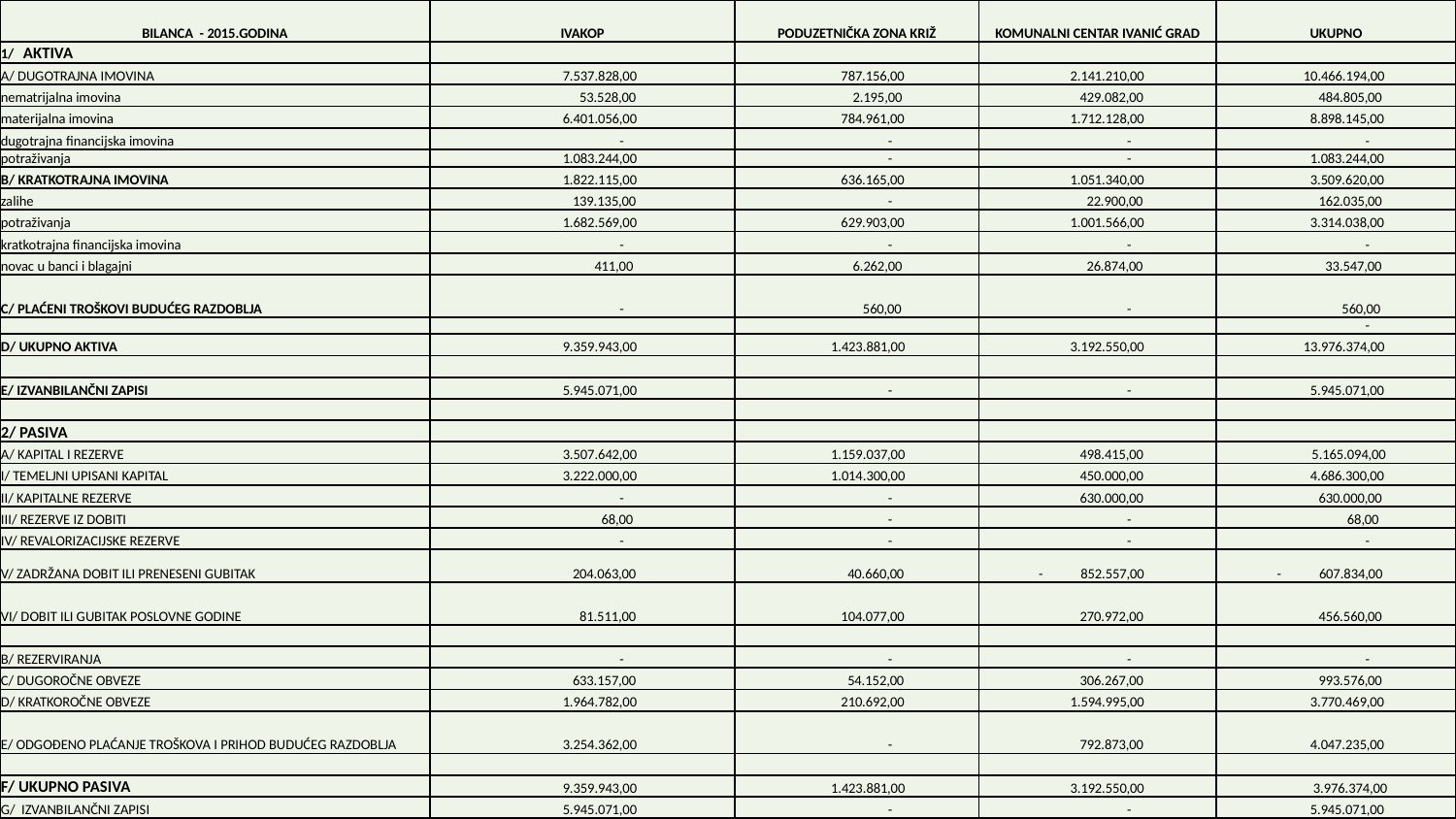

| BILANCA - 2015.GODINA | IVAKOP | PODUZETNIČKA ZONA KRIŽ | KOMUNALNI CENTAR IVANIĆ GRAD | UKUPNO |
| --- | --- | --- | --- | --- |
| 1/ AKTIVA |  |  |  |  |
| A/ DUGOTRAJNA IMOVINA | 7.537.828,00 | 787.156,00 | 2.141.210,00 | 10.466.194,00 |
| nematrijalna imovina | 53.528,00 | 2.195,00 | 429.082,00 | 484.805,00 |
| materijalna imovina | 6.401.056,00 | 784.961,00 | 1.712.128,00 | 8.898.145,00 |
| dugotrajna financijska imovina | - | - | - | - |
| potraživanja | 1.083.244,00 | - | - | 1.083.244,00 |
| B/ KRATKOTRAJNA IMOVINA | 1.822.115,00 | 636.165,00 | 1.051.340,00 | 3.509.620,00 |
| zalihe | 139.135,00 | - | 22.900,00 | 162.035,00 |
| potraživanja | 1.682.569,00 | 629.903,00 | 1.001.566,00 | 3.314.038,00 |
| kratkotrajna financijska imovina | - | - | - | - |
| novac u banci i blagajni | 411,00 | 6.262,00 | 26.874,00 | 33.547,00 |
| C/ PLAĆENI TROŠKOVI BUDUĆEG RAZDOBLJA | - | 560,00 | - | 560,00 |
|  |  |  |  | - |
| D/ UKUPNO AKTIVA | 9.359.943,00 | 1.423.881,00 | 3.192.550,00 | 13.976.374,00 |
|  |  |  |  |  |
| E/ IZVANBILANČNI ZAPISI | 5.945.071,00 | - | - | 5.945.071,00 |
|  |  |  |  |  |
| 2/ PASIVA |  |  |  |  |
| A/ KAPITAL I REZERVE | 3.507.642,00 | 1.159.037,00 | 498.415,00 | 5.165.094,00 |
| I/ TEMELJNI UPISANI KAPITAL | 3.222.000,00 | 1.014.300,00 | 450.000,00 | 4.686.300,00 |
| II/ KAPITALNE REZERVE | - | - | 630.000,00 | 630.000,00 |
| III/ REZERVE IZ DOBITI | 68,00 | - | - | 68,00 |
| IV/ REVALORIZACIJSKE REZERVE | - | - | - | - |
| V/ ZADRŽANA DOBIT ILI PRENESENI GUBITAK | 204.063,00 | 40.660,00 | - 852.557,00 | - 607.834,00 |
| VI/ DOBIT ILI GUBITAK POSLOVNE GODINE | 81.511,00 | 104.077,00 | 270.972,00 | 456.560,00 |
|  |  |  |  |  |
| B/ REZERVIRANJA | - | - | - | - |
| C/ DUGOROČNE OBVEZE | 633.157,00 | 54.152,00 | 306.267,00 | 993.576,00 |
| D/ KRATKOROČNE OBVEZE | 1.964.782,00 | 210.692,00 | 1.594.995,00 | 3.770.469,00 |
| E/ ODGOĐENO PLAĆANJE TROŠKOVA I PRIHOD BUDUĆEG RAZDOBLJA | 3.254.362,00 | - | 792.873,00 | 4.047.235,00 |
|  |  |  |  |  |
| F/ UKUPNO PASIVA | 9.359.943,00 | 1.423.881,00 | 3.192.550,00 | 3.976.374,00 |
| G/ IZVANBILANČNI ZAPISI | 5.945.071,00 | - | - | 5.945.071,00 |